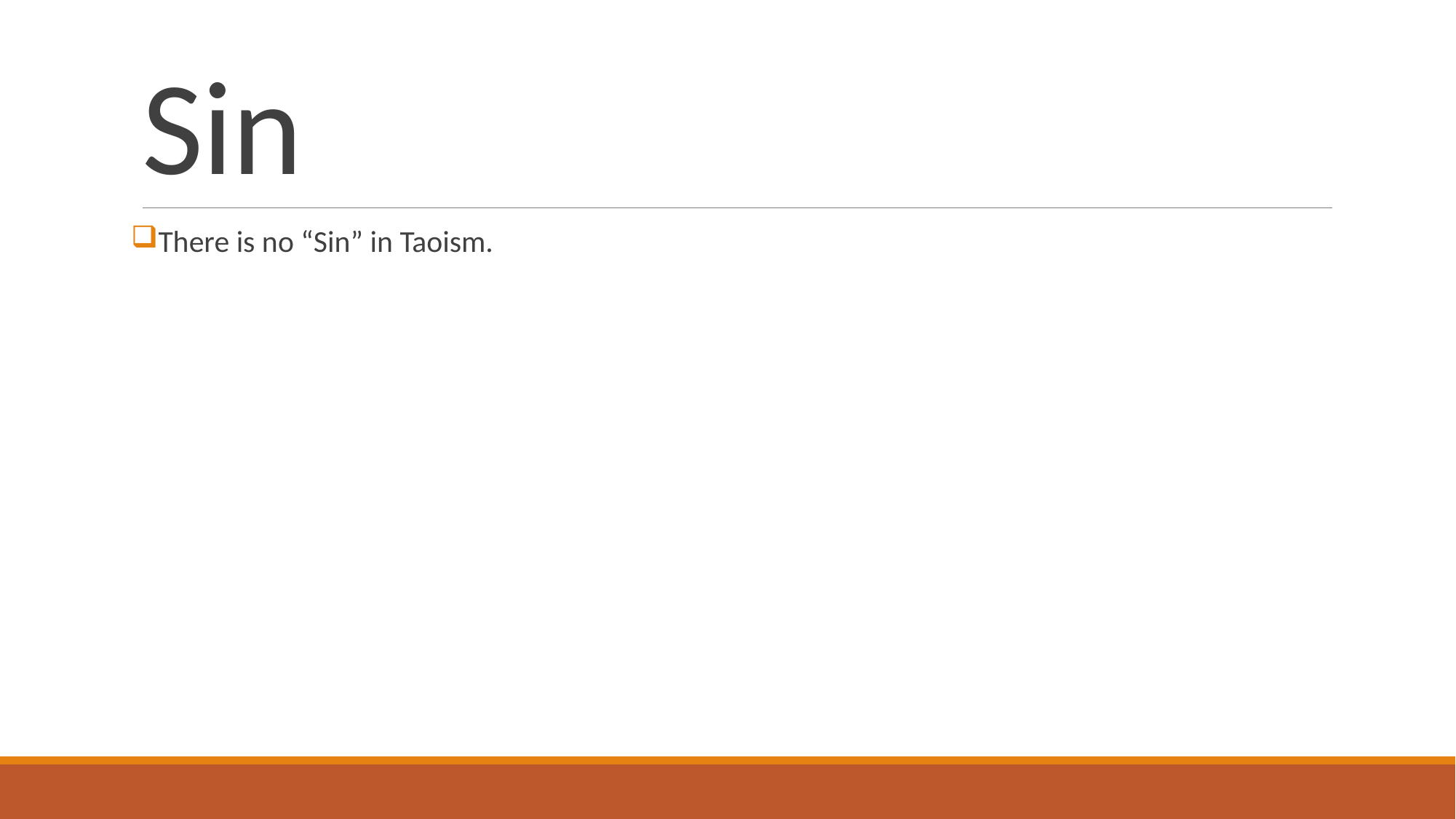

# Sin
There is no “Sin” in Taoism.